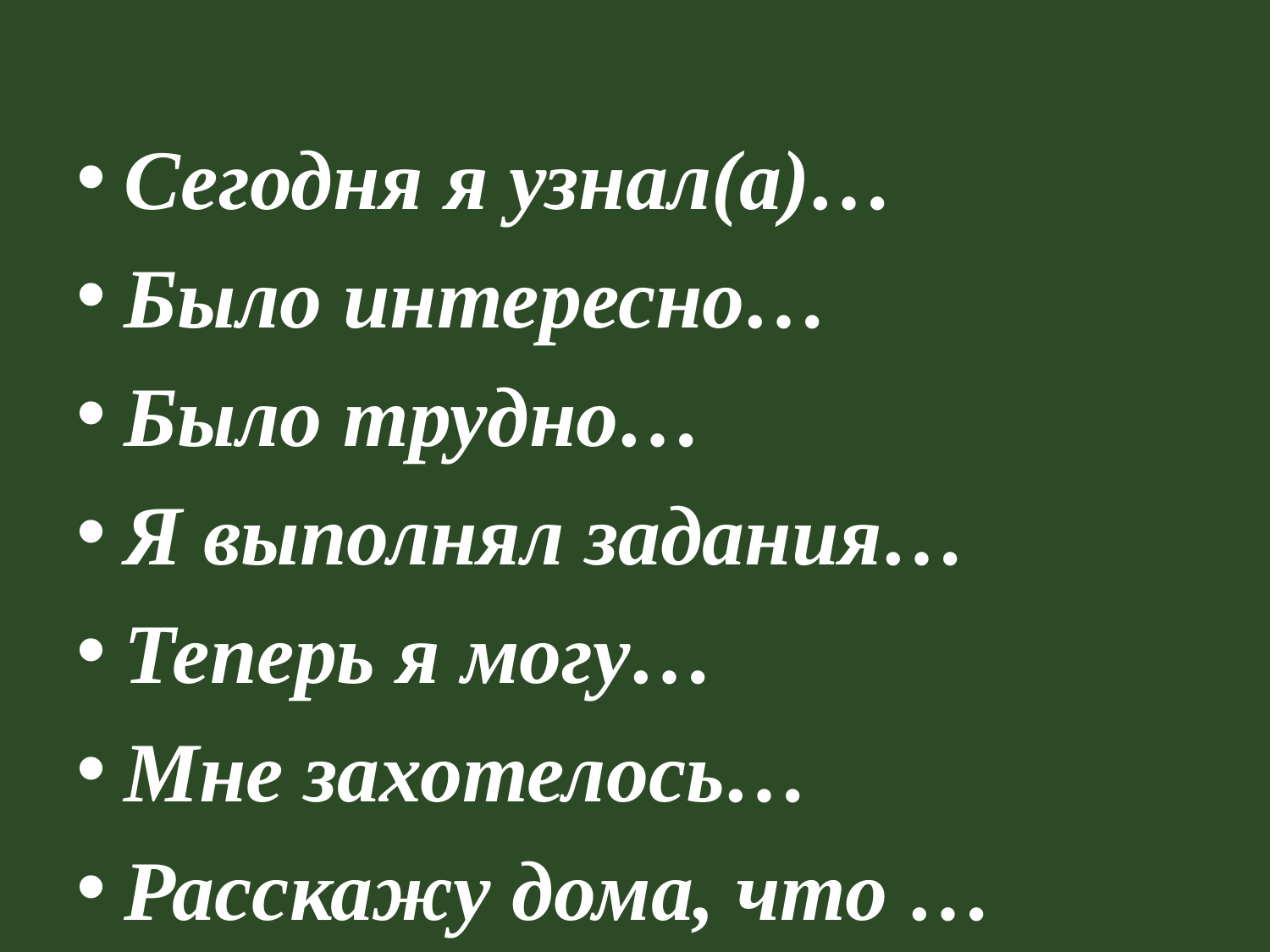

Сегодня я узнал(а)…
Было интересно…
Было трудно…
Я выполнял задания…
Теперь я могу…
Мне захотелось…
Расскажу дома, что …
#